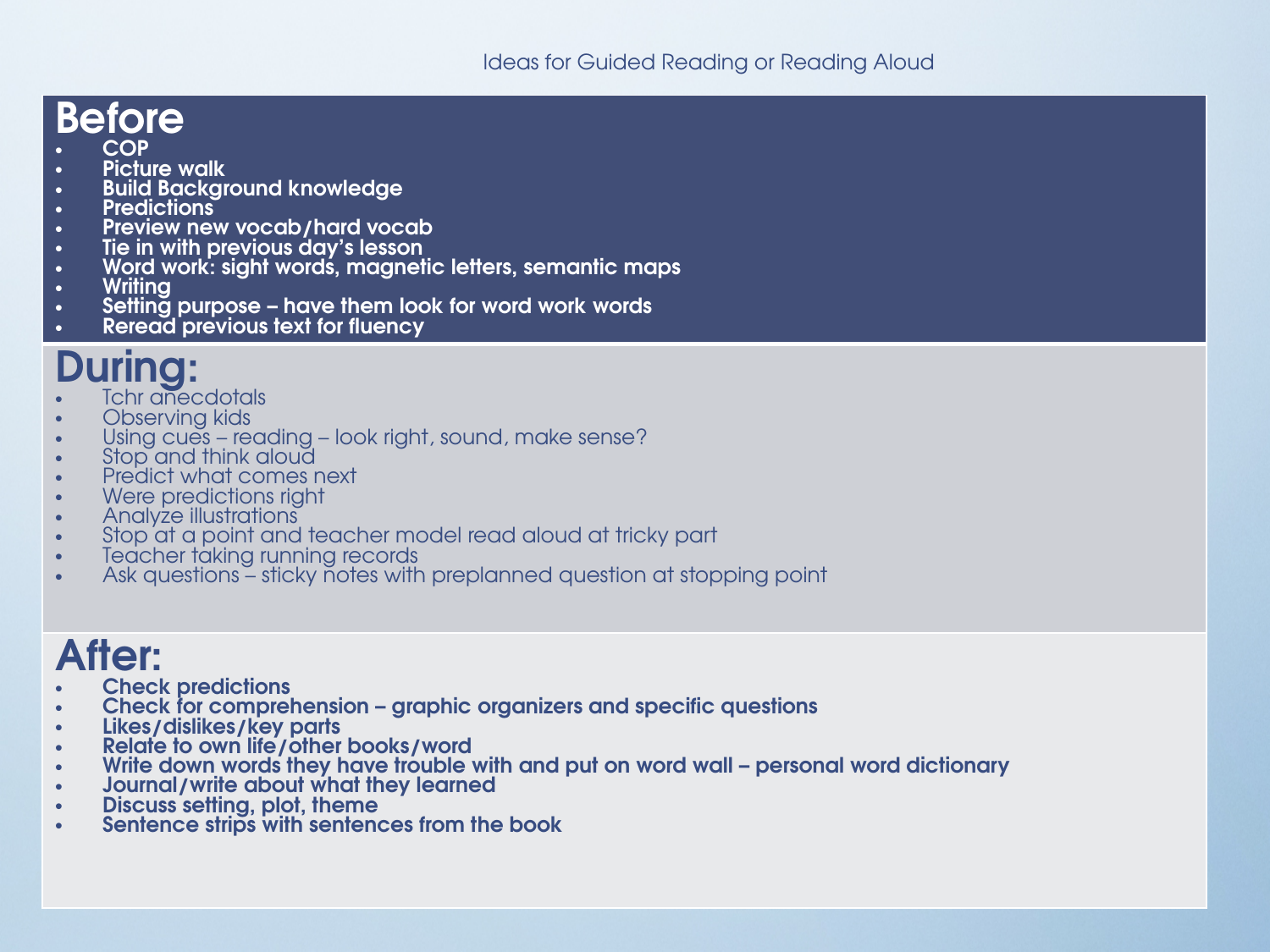

Ideas for Guided Reading or Reading Aloud
| Before COP Picture walk Build Background knowledge Predictions Preview new vocab/hard vocab Tie in with previous day’s lesson Word work: sight words, magnetic letters, semantic maps Writing Setting purpose – have them look for word work words Reread previous text for fluency |
| --- |
| During: Tchr anecdotals Observing kids Using cues – reading – look right, sound, make sense? Stop and think aloud Predict what comes next Were predictions right Analyze illustrations Stop at a point and teacher model read aloud at tricky part Teacher taking running records Ask questions – sticky notes with preplanned question at stopping point |
| After: Check predictions Check for comprehension – graphic organizers and specific questions Likes/dislikes/key parts Relate to own life/other books/word Write down words they have trouble with and put on word wall – personal word dictionary Journal/write about what they learned Discuss setting, plot, theme Sentence strips with sentences from the book |